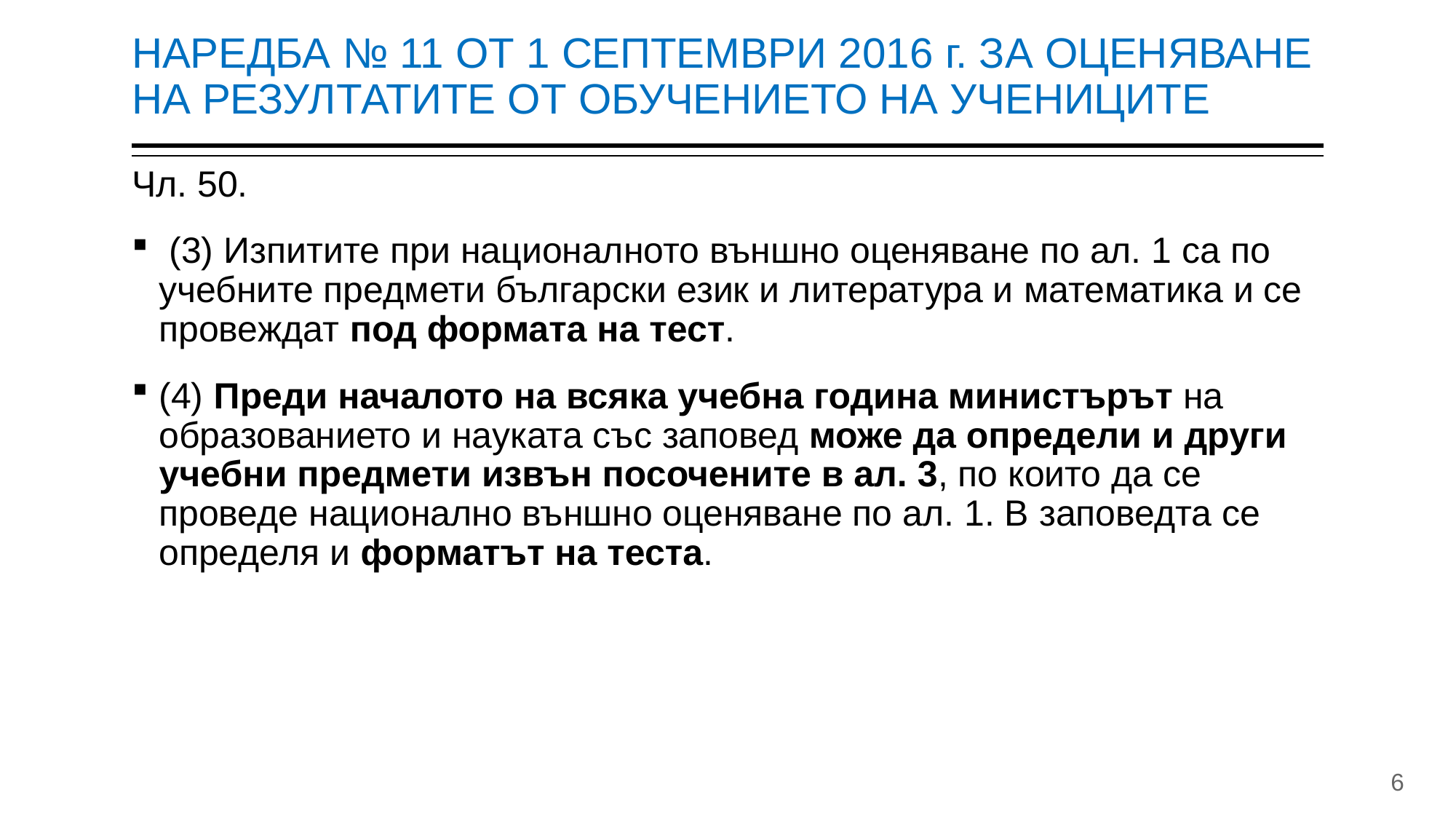

# НАРЕДБА № 11 ОТ 1 СЕПТЕМВРИ 2016 г. ЗА ОЦЕНЯВАНЕ НА РЕЗУЛТАТИТЕ ОТ ОБУЧЕНИЕТО НА УЧЕНИЦИТЕ
Чл. 50.
 (3) Изпитите при националното външно оценяване по ал. 1 са по учебните предмети български език и литература и математика и се провеждат под формата на тест.
(4) Преди началото на всяка учебна година министърът на образованието и науката със заповед може да определи и други учебни предмети извън посочените в ал. 3, по които да се проведе национално външно оценяване по ал. 1. В заповедта се определя и форматът на теста.
6